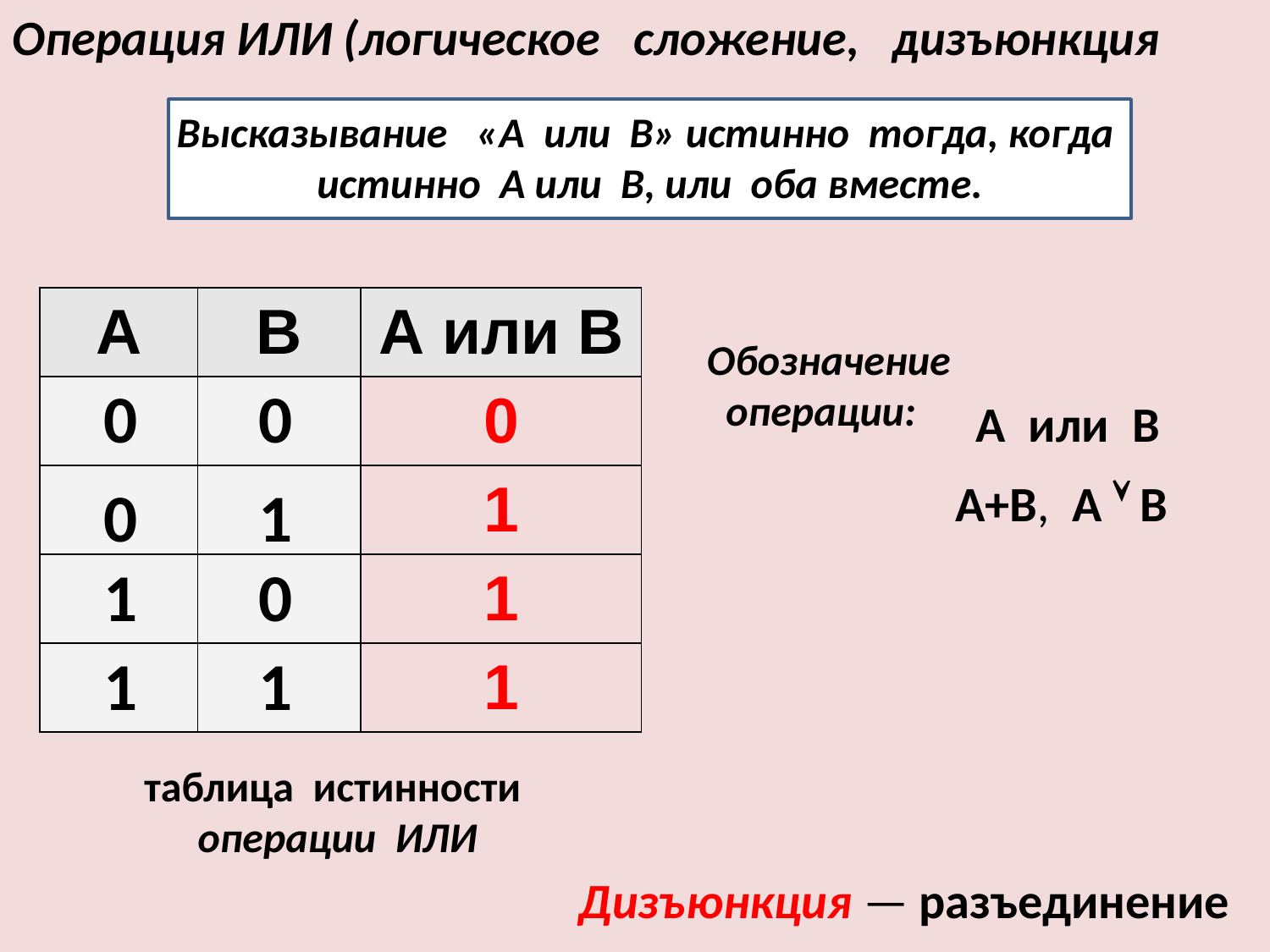

Операция ИЛИ (логическое   сложение,   дизъюнкция
Высказывание   «A  или  B» истинно  тогда, когда  истинно  А или  B, или  оба вместе.

| A | B | А или B |
| --- | --- | --- |
|  |  | 0 |
|  |  | 1 |
|  |  | 1 |
|  |  | 1 |
Обозначение
  операции:
0
0
A  или  B
A+B,  A ∨ B
0
1
1
0
1
1
таблица  истинности
операции  ИЛИ
Дизъюнкция — разъединение